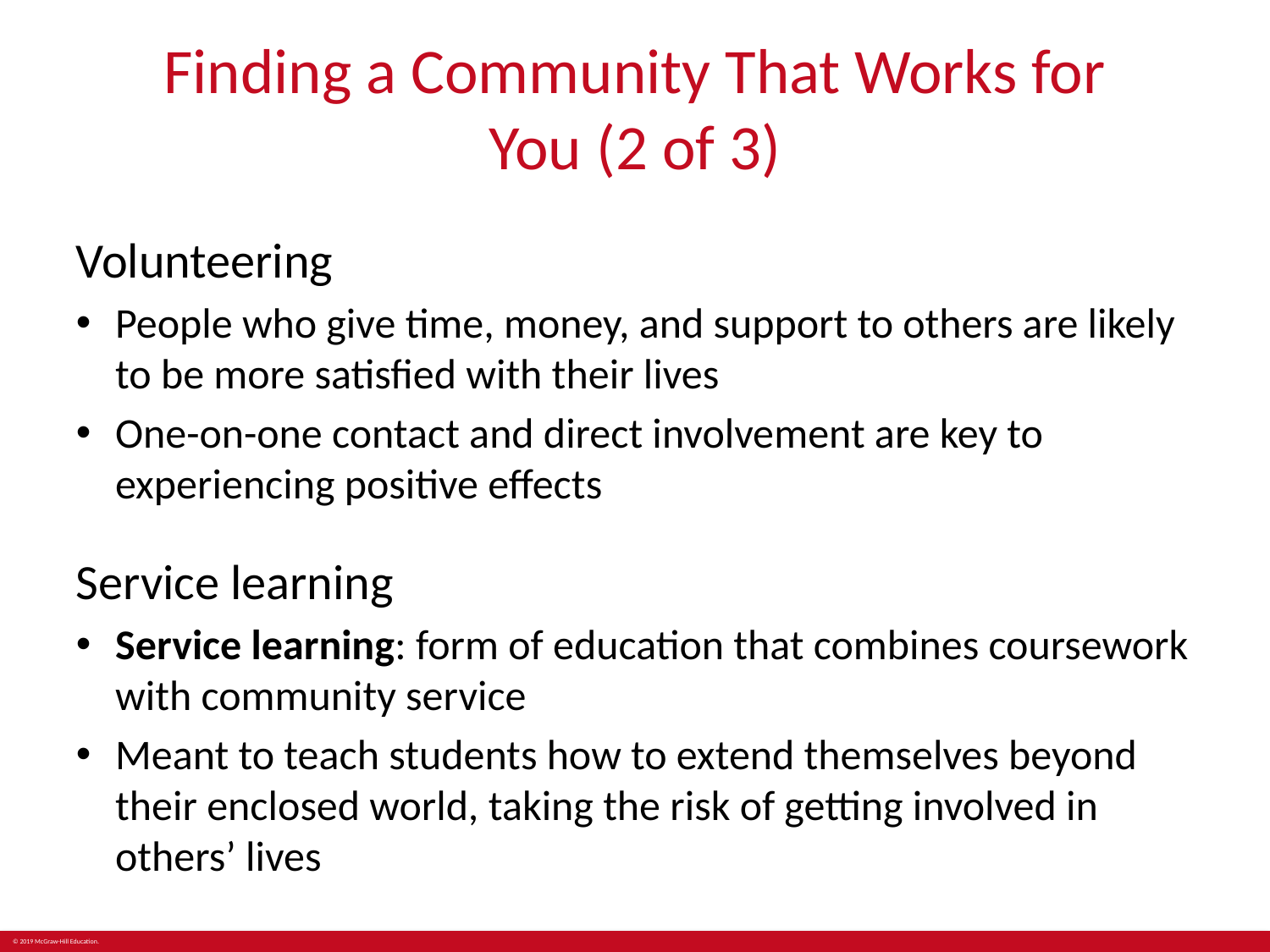

# Finding a Community That Works for You (2 of 3)
Volunteering
People who give time, money, and support to others are likely to be more satisfied with their lives
One-on-one contact and direct involvement are key to experiencing positive effects
Service learning
Service learning: form of education that combines coursework with community service
Meant to teach students how to extend themselves beyond their enclosed world, taking the risk of getting involved in others’ lives